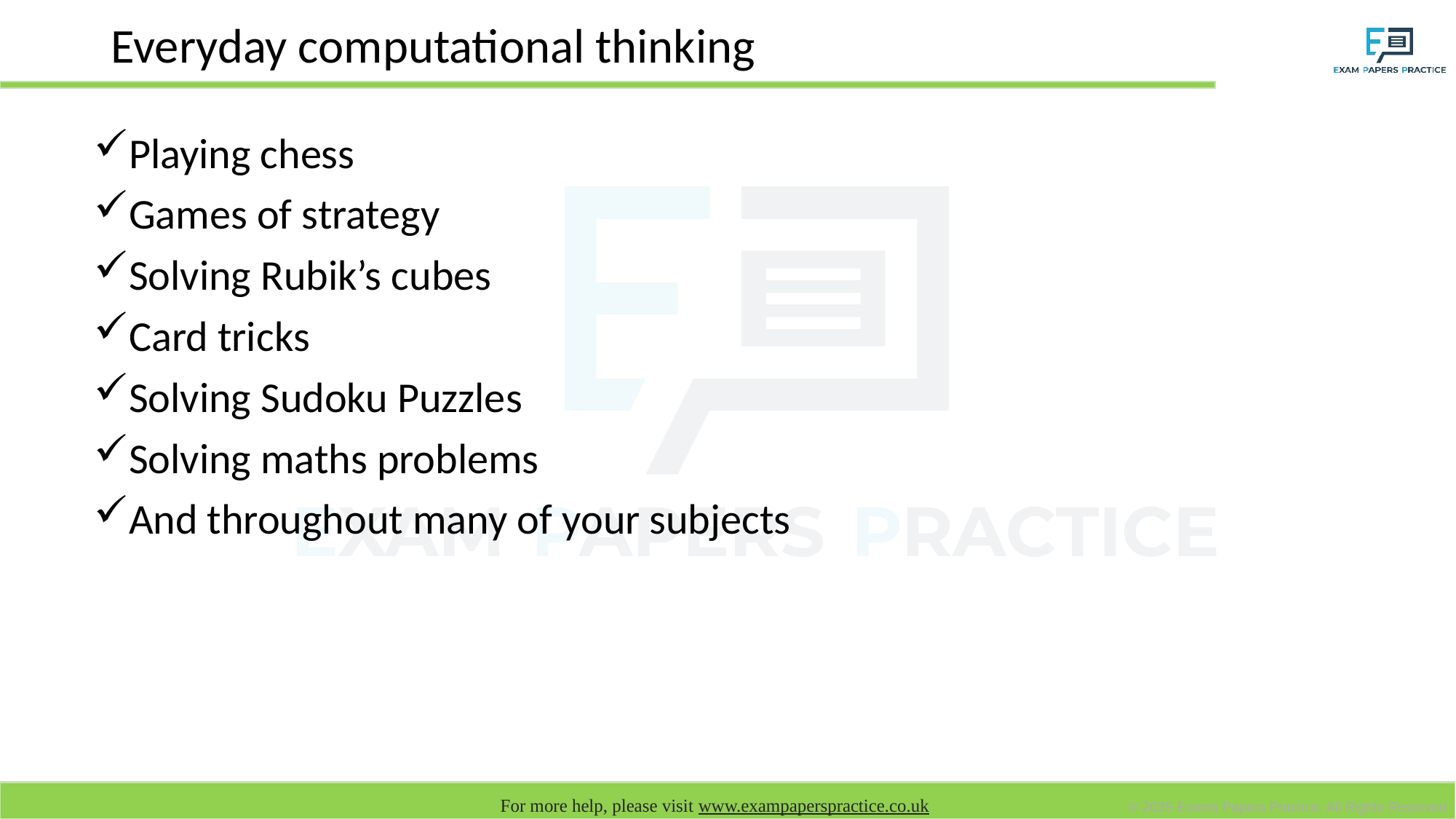

# Everyday computational thinking
Playing chess
Games of strategy
Solving Rubik’s cubes
Card tricks
Solving Sudoku Puzzles
Solving maths problems
And throughout many of your subjects